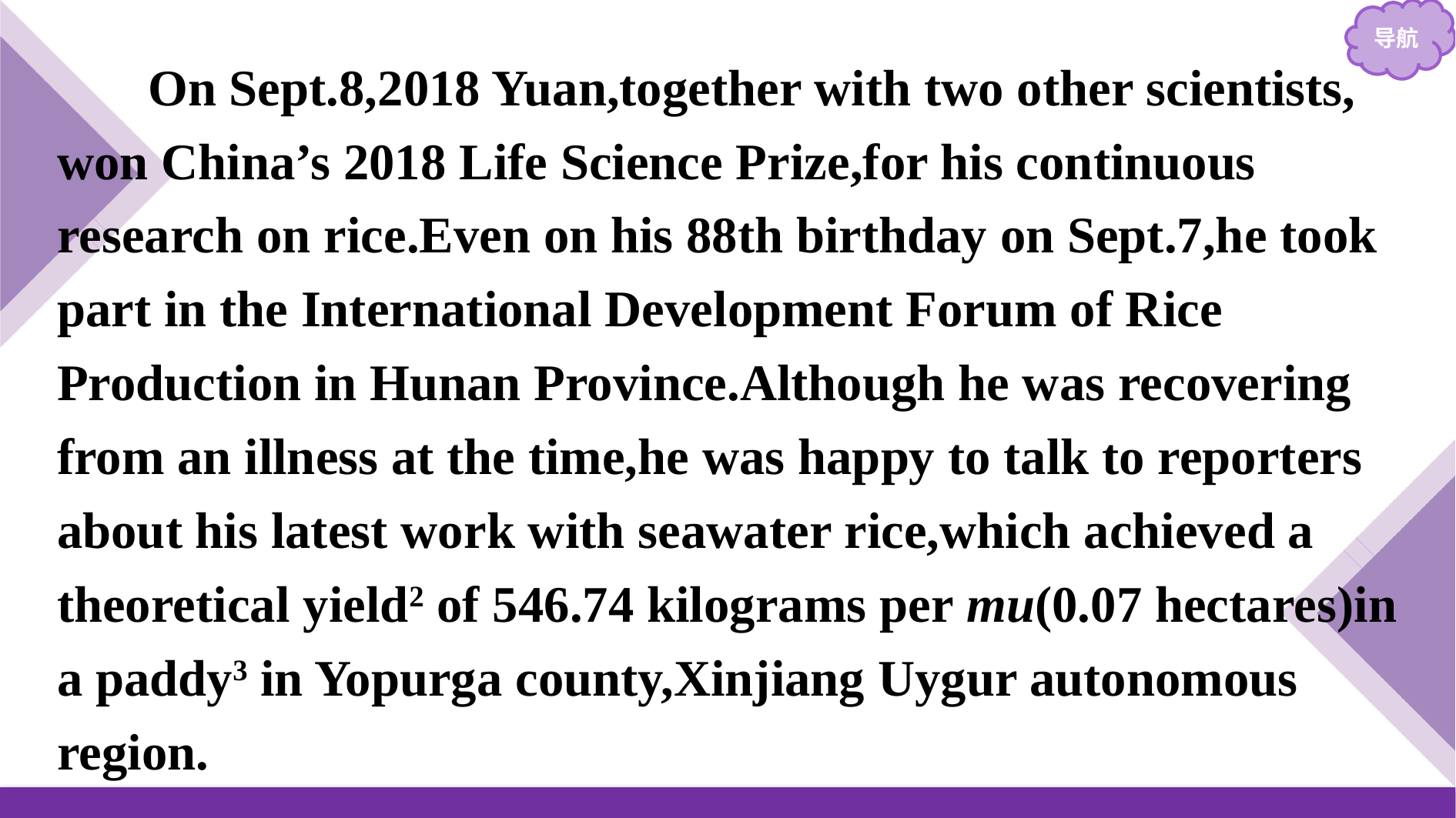

On Sept.8,2018 Yuan,together with two other scientists, won China’s 2018 Life Science Prize,for his continuous research on rice.Even on his 88th birthday on Sept.7,he took part in the International Development Forum of Rice Production in Hunan Province.Although he was recovering from an illness at the time,he was happy to talk to reporters about his latest work with seawater rice,which achieved a theoretical yield2 of 546.74 kilograms per mu(0.07 hectares)in a paddy3 in Yopurga county,Xinjiang Uygur autonomous region.